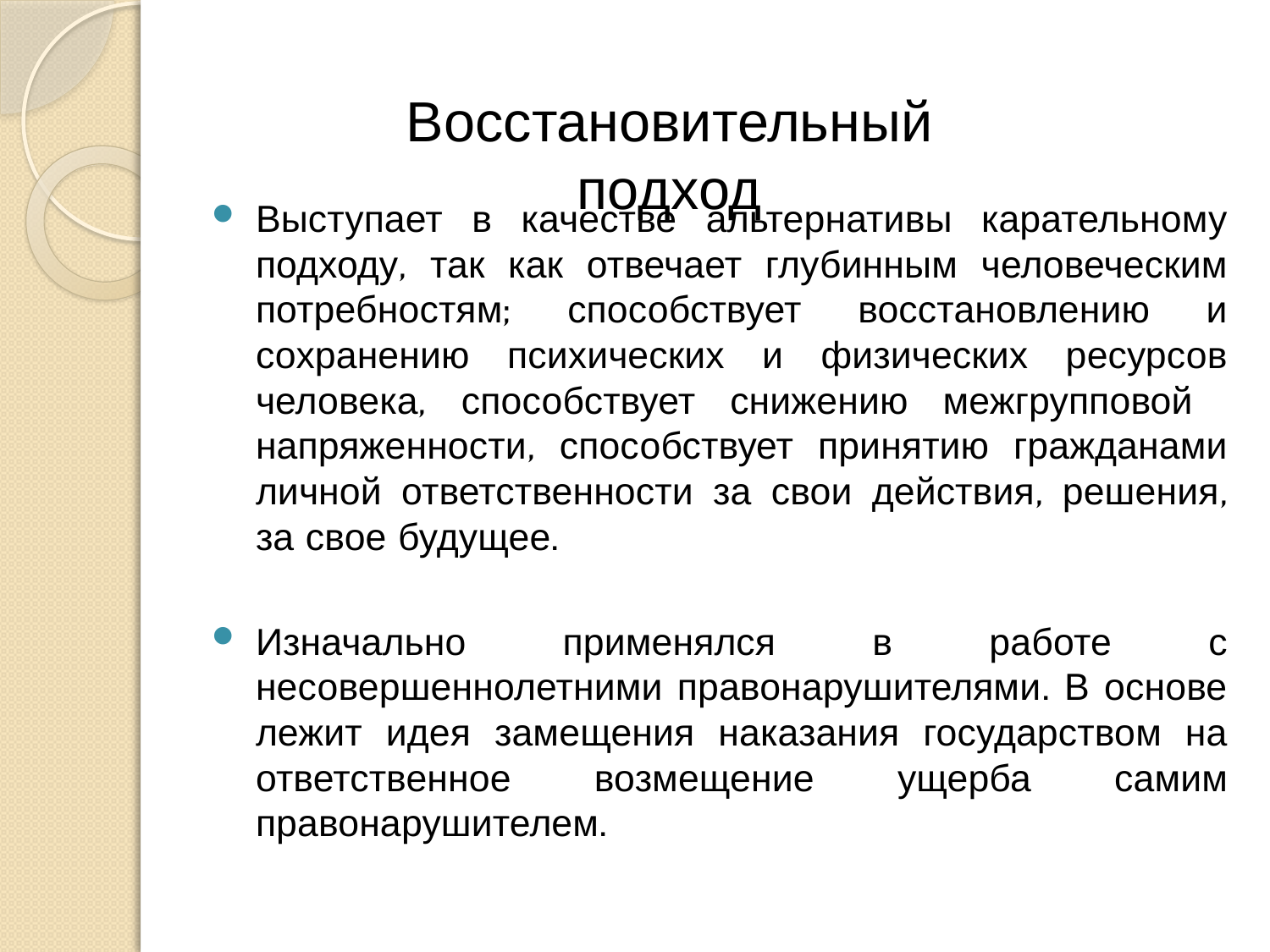

Восстановительный подход
Выступает в качестве альтернативы карательному подходу, так как отвечает глубинным человеческим потребностям; способствует восстановлению и сохранению психических и физических ресурсов человека, способствует снижению межгрупповой  напряженности, способствует принятию гражданами личной ответственности за свои действия, решения, за свое будущее.

Изначально применялся в работе с несовершеннолетними правонарушителями. В основе лежит идея замещения наказания государством на ответственное возмещение ущерба самим правонарушителем.